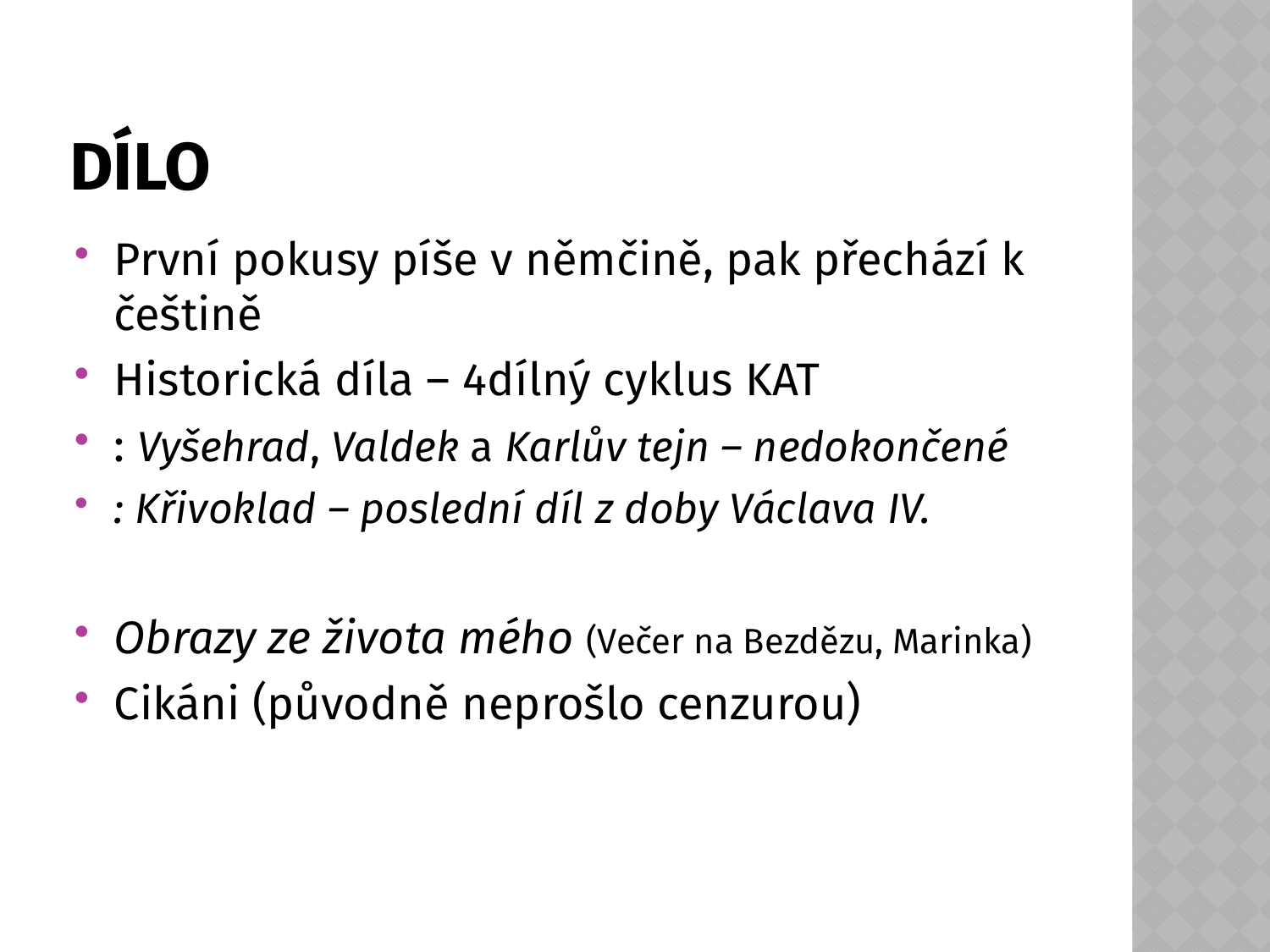

# Dílo
První pokusy píše v němčině, pak přechází k češtině
Historická díla – 4dílný cyklus KAT
: Vyšehrad, Valdek a Karlův tejn – nedokončené
: Křivoklad – poslední díl z doby Václava IV.

Obrazy ze života mého (Večer na Bezdězu, Marinka)
Cikáni (původně neprošlo cenzurou)